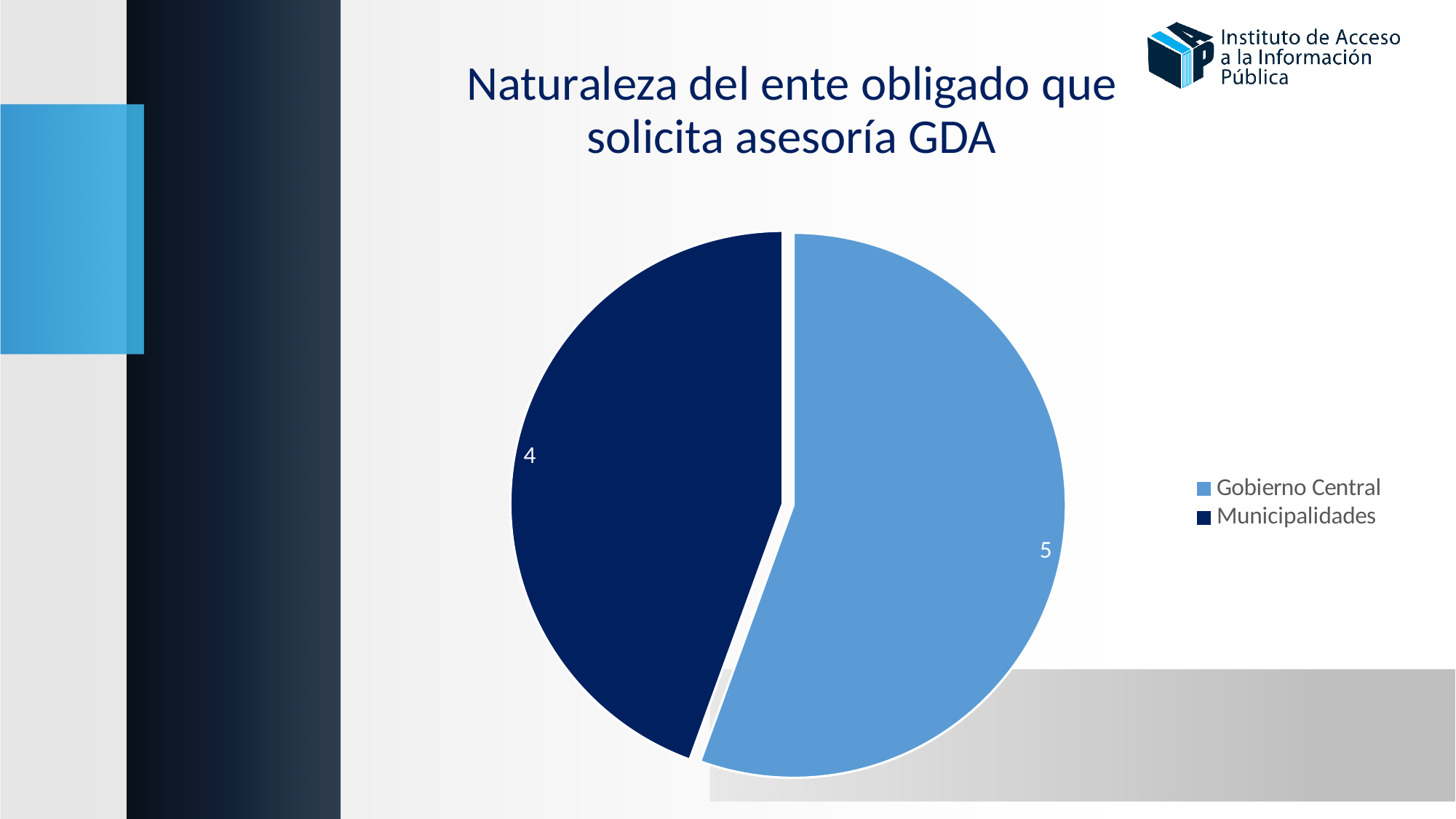

# Naturaleza del ente obligado que solicita asesoría GDA

### Chart

| Category |  |
|---|---|
| Gobierno Central | 5.0 |
| Municipalidades | 4.0 |